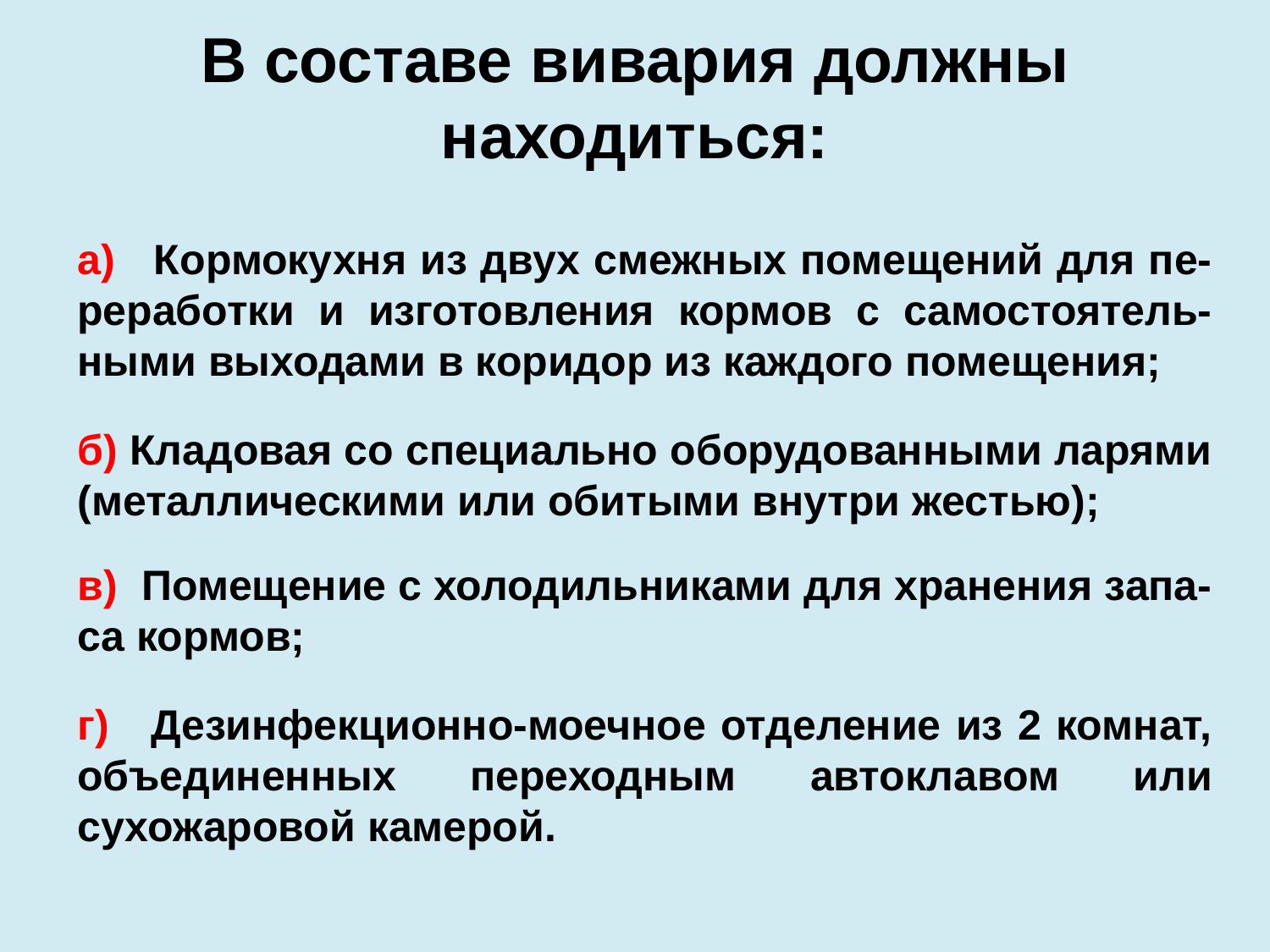

# В составе вивария должны находиться:
а)   Кормокухня из двух смежных помещений для пе-реработки и изготовления кормов с самостоятель-ными выходами в коридор из каждого помещения;

б) Кладовая со специально оборудованными ларями (металлическими или обитыми внутри жестью);

в)  Помещение с холодильниками для хранения запа-са кормов;

г)   Дезинфекционно-моечное отделение из 2 комнат, объединенных переходным автоклавом или сухожаровой камерой.